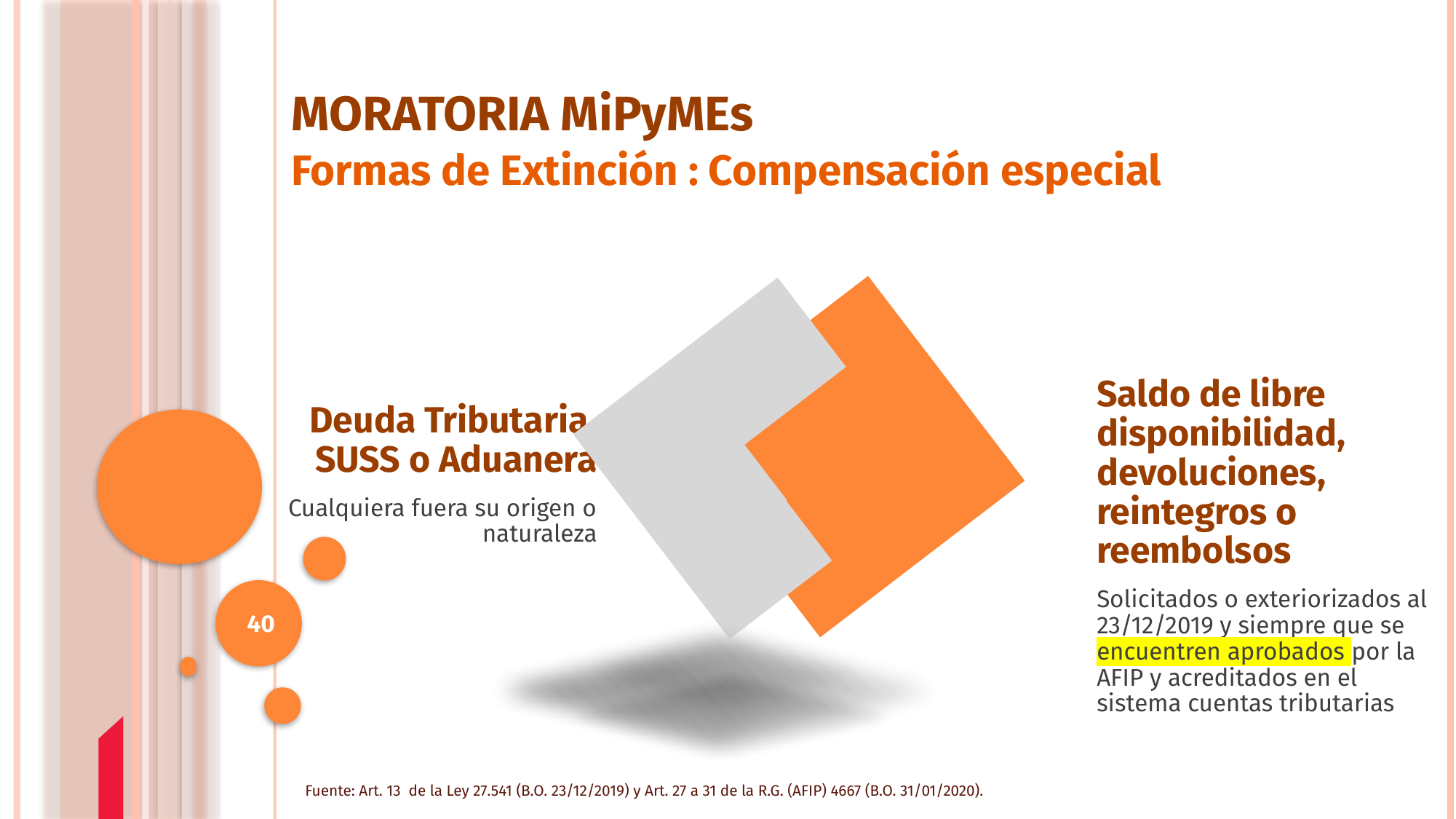

MORATORIA MiPyMEs
Formas de Extinción : Compensación especial

Deuda Tributaria, SUSS o Aduanera
Cualquiera fuera su origen o naturaleza
Saldo de libre disponibilidad, devoluciones, reintegros o reembolsos
Solicitados o exteriorizados al 23/12/2019 y siempre que se encuentren aprobados por la AFIP y acreditados en el sistema cuentas tributarias
40

Fuente: Art. 13  de la Ley 27.541 (B.O. 23/12/2019) y Art. 27 a 31 de la R.G. (AFIP) 4667 (B.O. 31/01/2020).